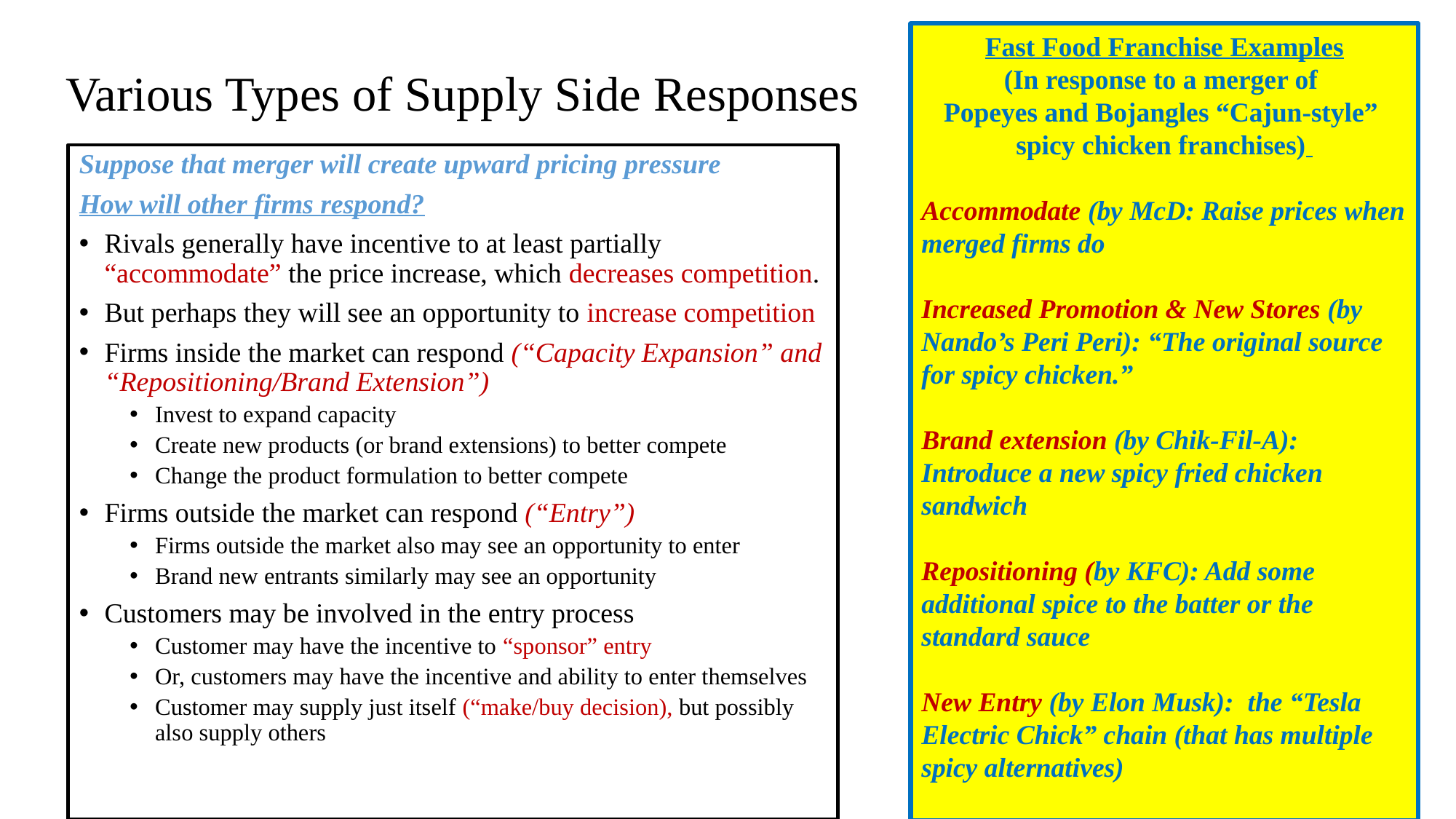

# Various Types of Supply Side Responses
Fast Food Franchise Examples
(In response to a merger of
Popeyes and Bojangles “Cajun-style”
spicy chicken franchises)

Accommodate (by McD: Raise prices when merged firms do
Increased Promotion & New Stores (by Nando’s Peri Peri): “The original source for spicy chicken.”

Brand extension (by Chik-Fil-A): Introduce a new spicy fried chicken sandwich

Repositioning (by KFC): Add some additional spice to the batter or the standard sauce

New Entry (by Elon Musk):  the “Tesla Electric Chick” chain (that has multiple spicy alternatives)

Suppose that merger will create upward pricing pressure
How will other firms respond?
Rivals generally have incentive to at least partially “accommodate” the price increase, which decreases competition.
But perhaps they will see an opportunity to increase competition
Firms inside the market can respond (“Capacity Expansion” and “Repositioning/Brand Extension”)
Invest to expand capacity
Create new products (or brand extensions) to better compete
Change the product formulation to better compete
Firms outside the market can respond (“Entry”)
Firms outside the market also may see an opportunity to enter
Brand new entrants similarly may see an opportunity
Customers may be involved in the entry process
Customer may have the incentive to “sponsor” entry
Or, customers may have the incentive and ability to enter themselves
Customer may supply just itself (“make/buy decision), but possibly also supply others
6